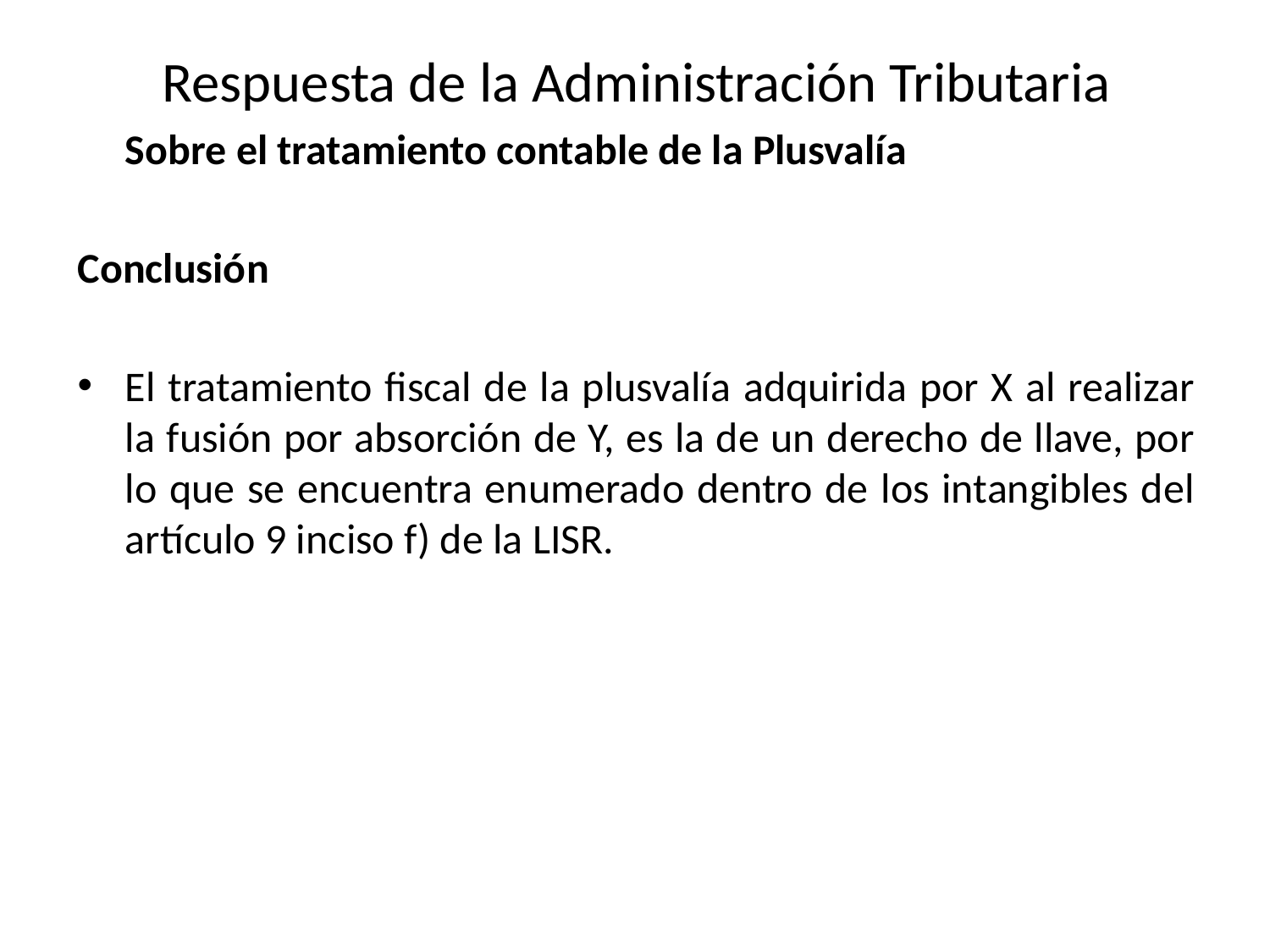

# Respuesta de la Administración Tributaria
	Sobre el tratamiento contable de la Plusvalía

Conclusión

El tratamiento fiscal de la plusvalía adquirida por X al realizar la fusión por absorción de Y, es la de un derecho de llave, por lo que se encuentra enumerado dentro de los intangibles del artículo 9 inciso f) de la LISR.